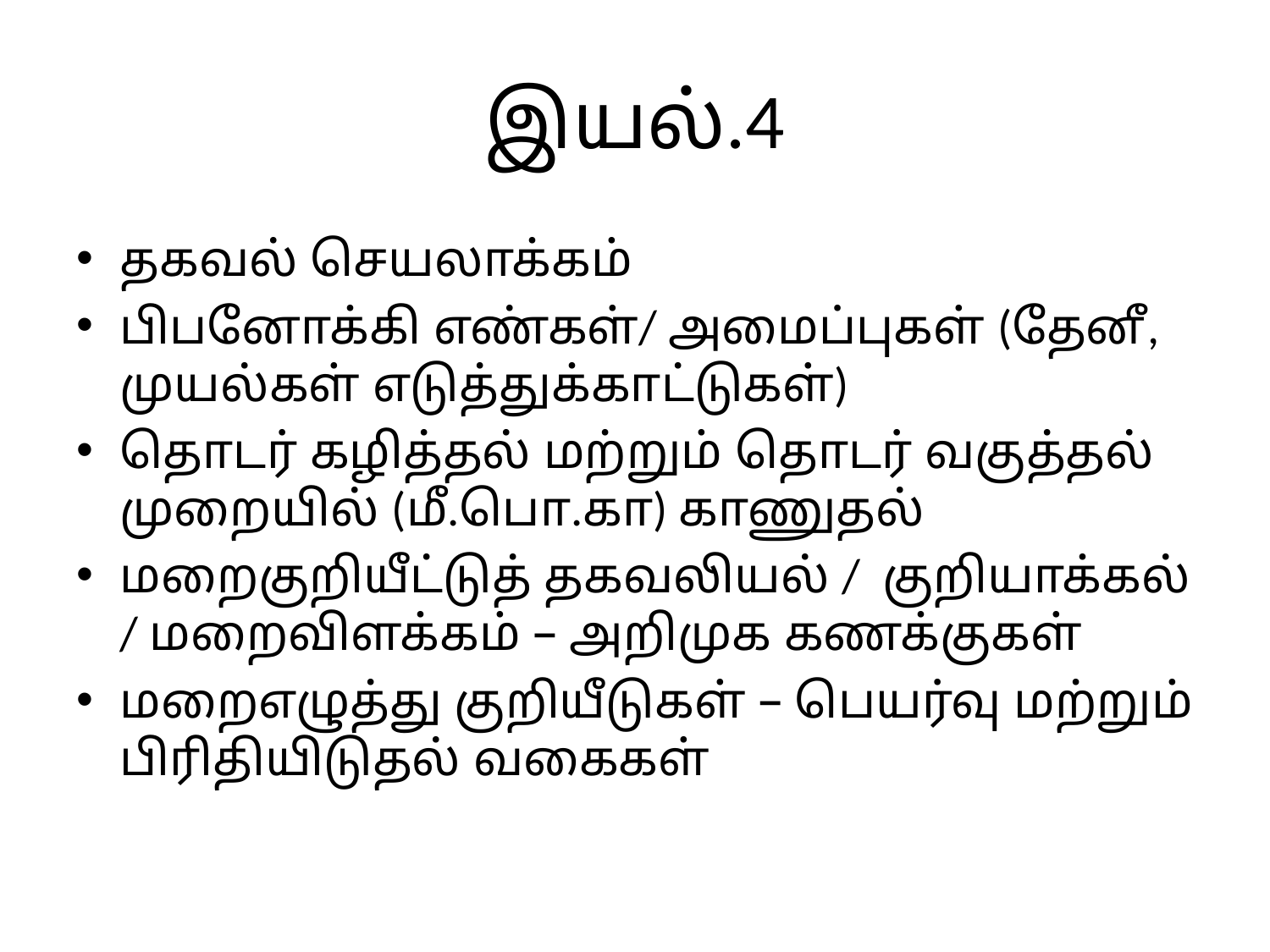

# இயல்.4
தகவல் செயலாக்கம்
பிபனோக்கி எண்கள்/ அமைப்புகள் (தேனீ, முயல்கள் எடுத்துக்காட்டுகள்)
தொடர் கழித்தல் மற்றும் தொடர் வகுத்தல் முறையில் (மீ.பொ.கா) காணுதல்
மறைகுறியீட்டுத் தகவலியல் /  குறியாக்கல் / மறைவிளக்கம் – அறிமுக கணக்குகள்
மறைஎழுத்து குறியீடுகள் – பெயர்வு மற்றும் பிரிதியிடுதல் வகைகள்